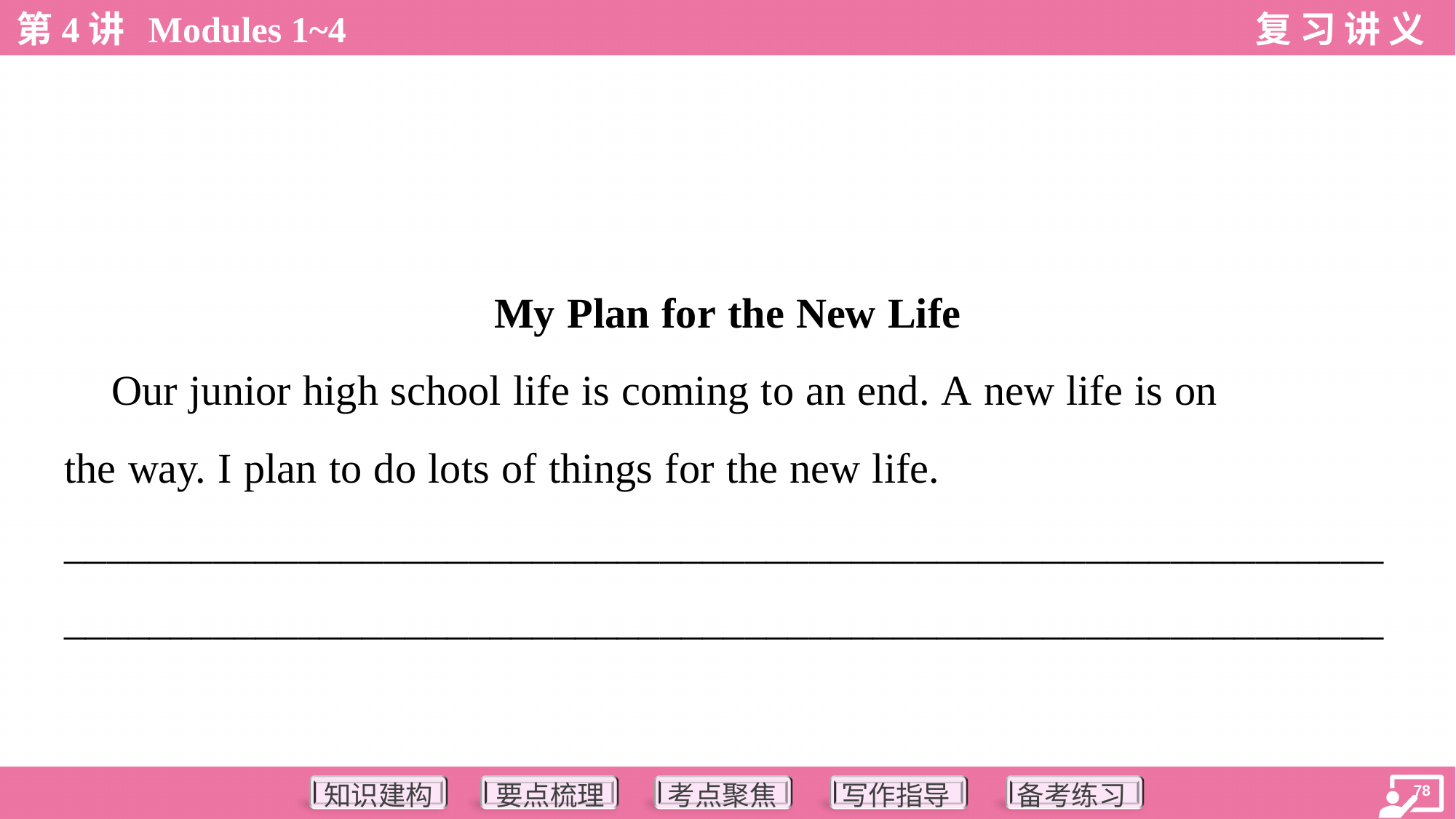

My Plan for the New Life
    Our junior high school life is coming to an end. A new life is on
the way. I plan to do lots of things for the new life.
______________________________________________________________
______________________________________________________________